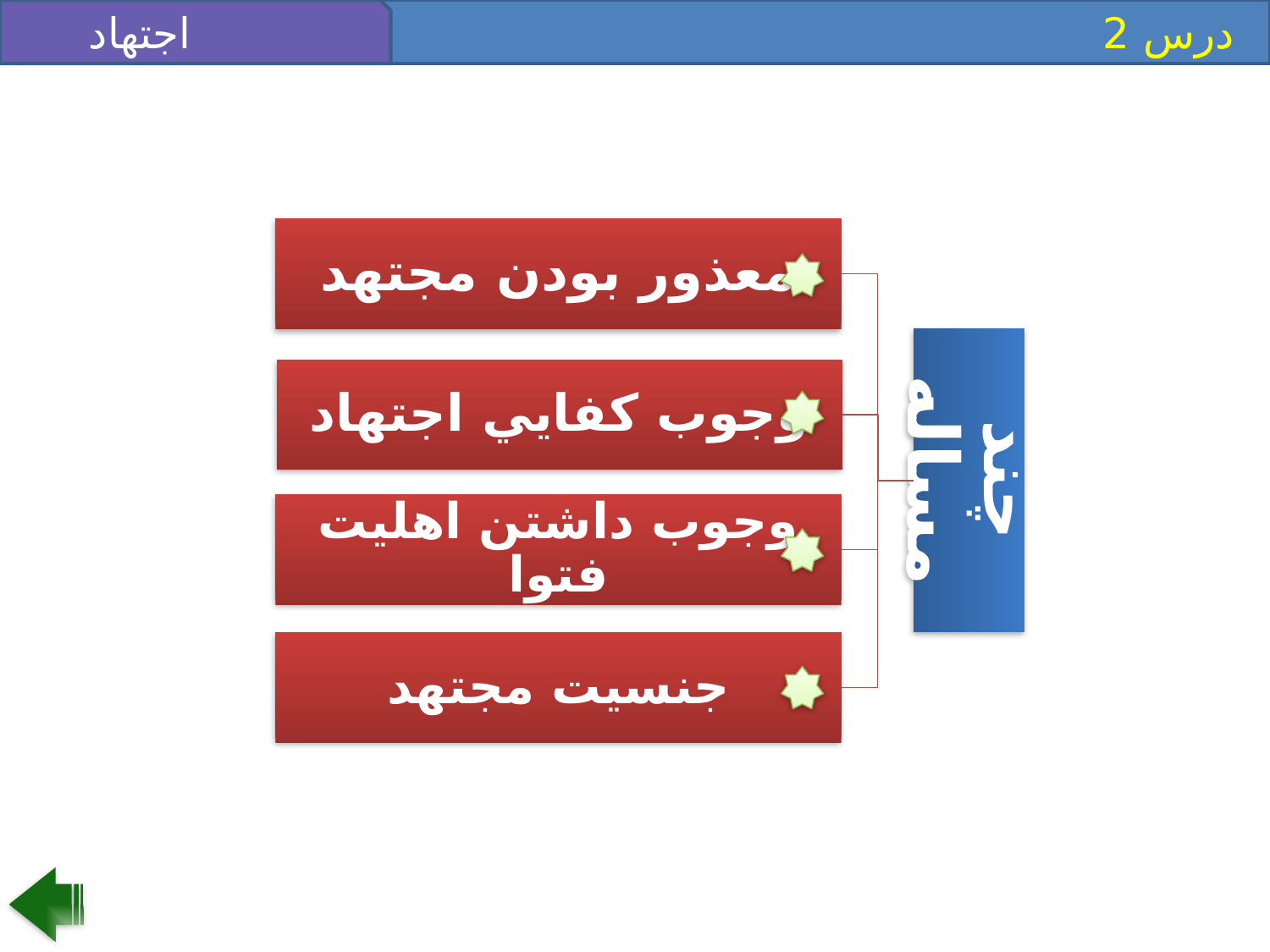

اجتهاد
 درس 2
معذور بودن مجتهد

وجوب کفايي اجتهاد

چند مساله

وجوب داشتن اهليت فتوا

جنسيت مجتهد